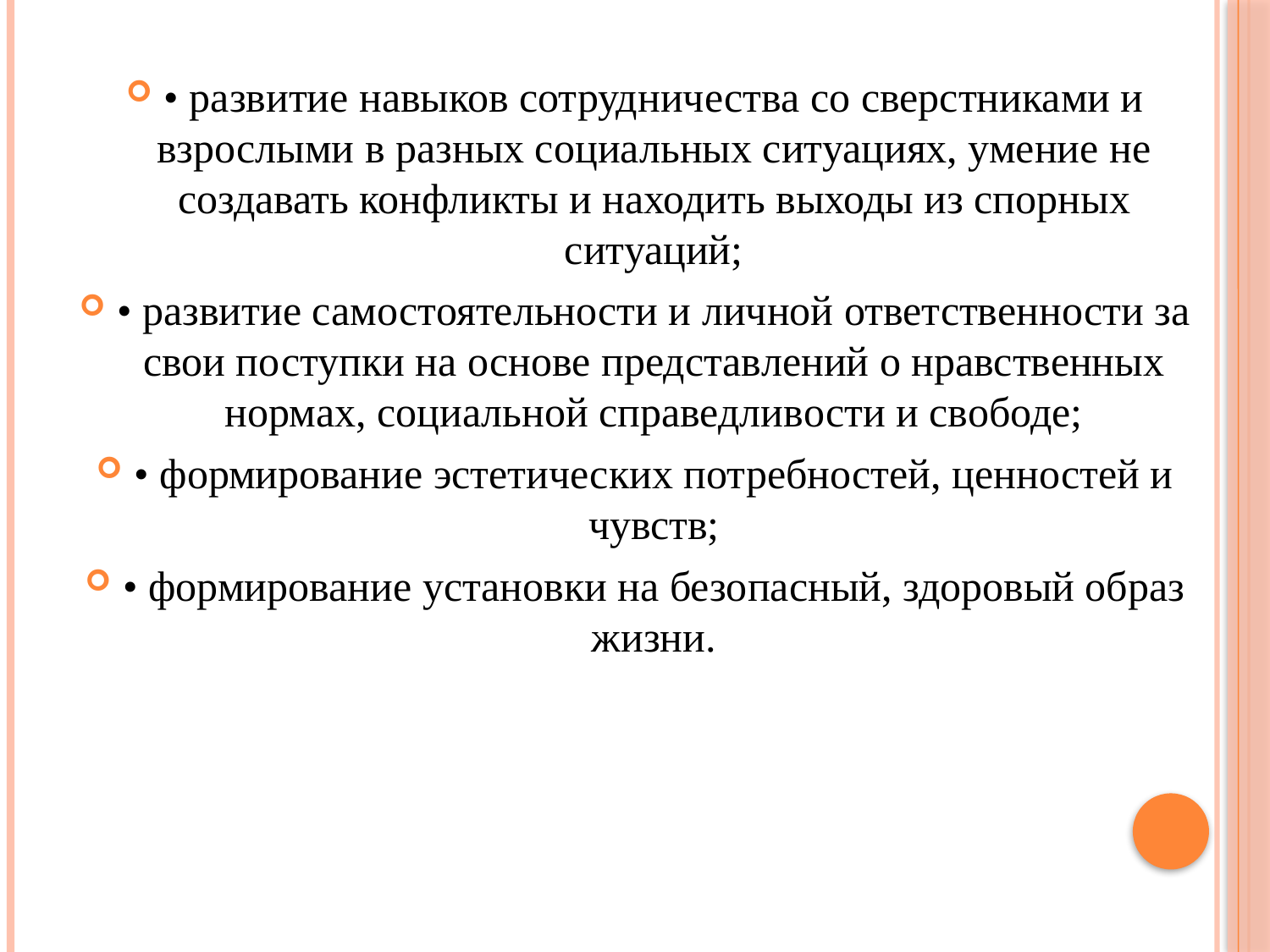

• развитие навыков сотрудничества со сверстниками и взрослыми в разных социальных ситуациях, умение не создавать конфликты и находить выходы из спорных ситуаций;
• развитие самостоятельности и личной ответственности за свои поступки на основе представлений о нравственных нормах, социальной справедливости и свободе;
• формирование эстетических потребностей, ценностей и чувств;
• формирование установки на безопасный, здоровый образ жизни.